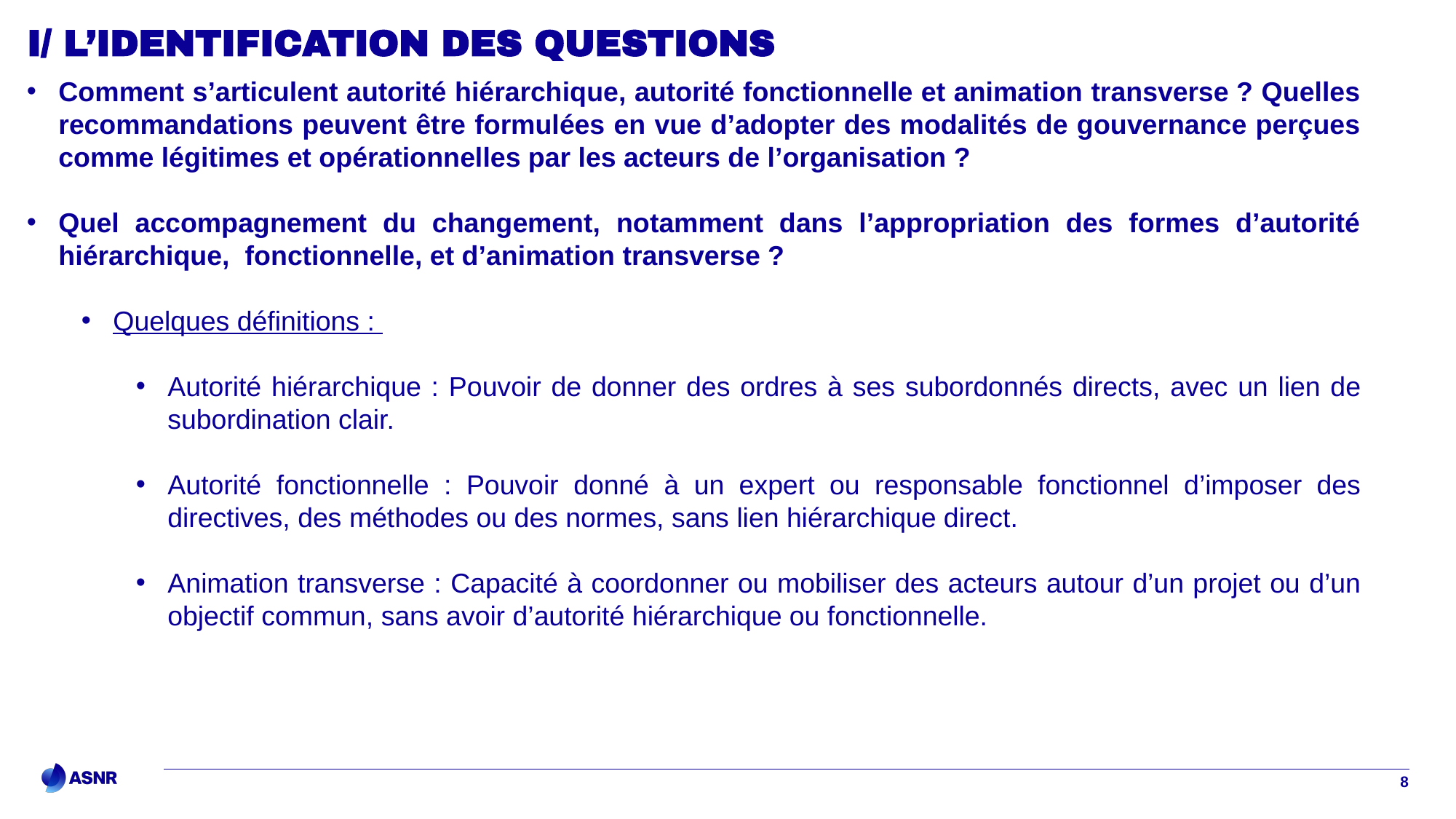

# I/ L’identification des questions
Comment s’articulent autorité hiérarchique, autorité fonctionnelle et animation transverse ? Quelles recommandations peuvent être formulées en vue d’adopter des modalités de gouvernance perçues comme légitimes et opérationnelles par les acteurs de l’organisation ?

Quel accompagnement du changement, notamment dans l’appropriation des formes d’autorité hiérarchique,  fonctionnelle, et d’animation transverse ?

Quelques définitions :

Autorité hiérarchique : Pouvoir de donner des ordres à ses subordonnés directs, avec un lien de subordination clair.

Autorité fonctionnelle : Pouvoir donné à un expert ou responsable fonctionnel d’imposer des directives, des méthodes ou des normes, sans lien hiérarchique direct.

Animation transverse : Capacité à coordonner ou mobiliser des acteurs autour d’un projet ou d’un objectif commun, sans avoir d’autorité hiérarchique ou fonctionnelle.

8